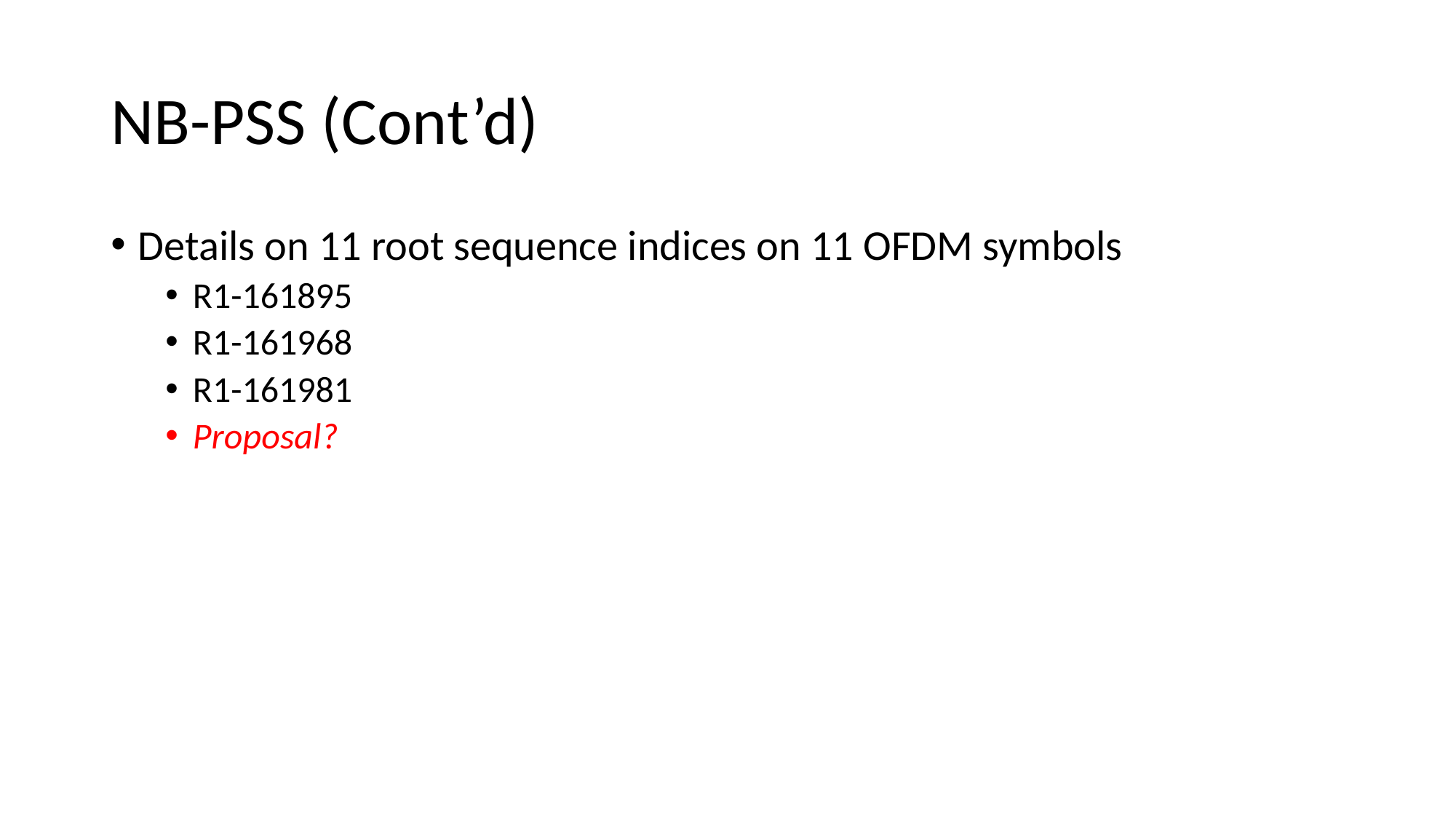

# NB-PSS (Cont’d)
Details on 11 root sequence indices on 11 OFDM symbols
R1-161895
R1-161968
R1-161981
Proposal?